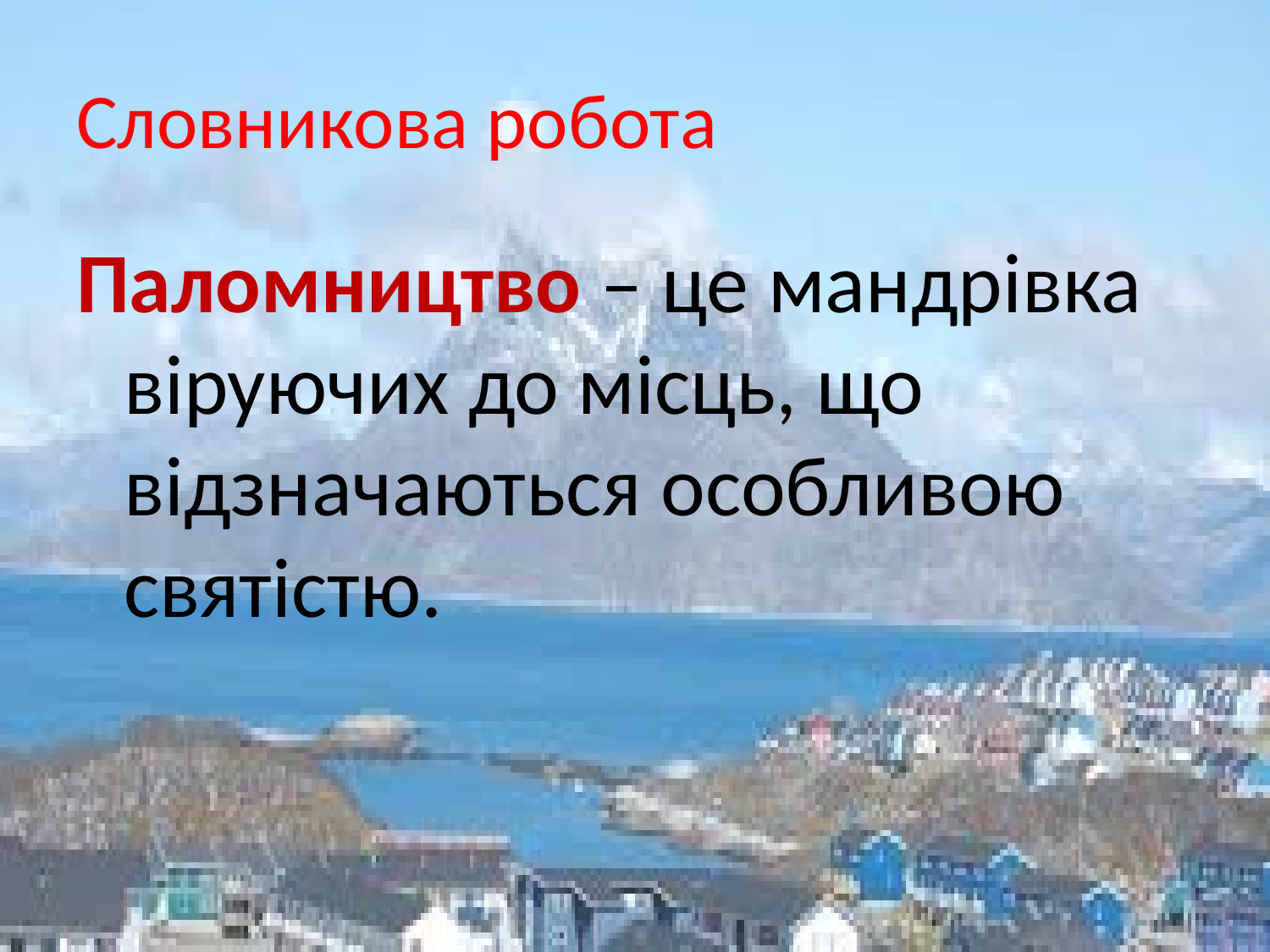

# Словникова робота
Паломництво – це мандрівка віруючих до місць, що відзначаються особливою святістю.